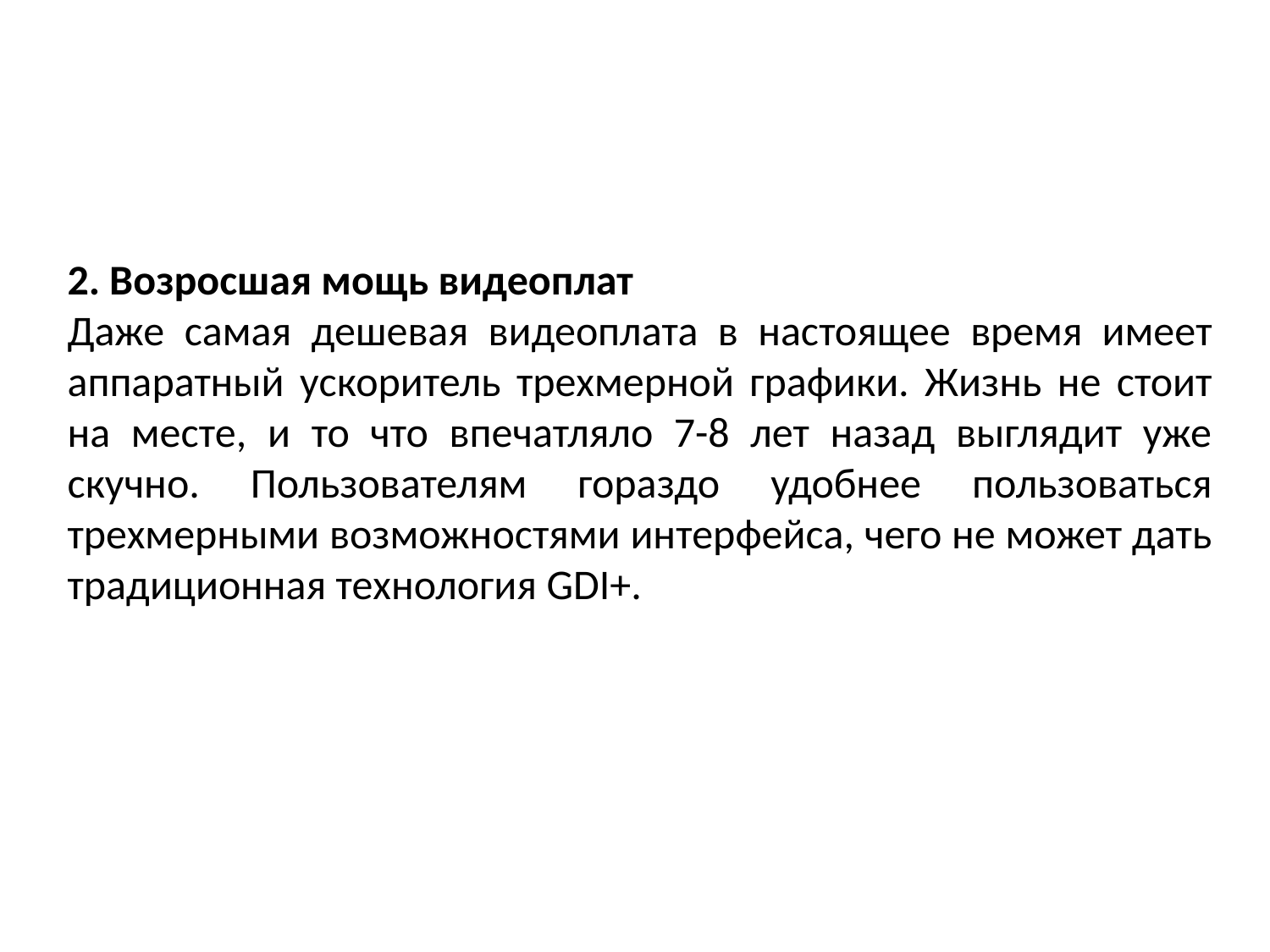

2. Возросшая мощь видеоплат
Даже самая дешевая видеоплата в настоящее время имеет аппаратный ускоритель трехмерной графики. Жизнь не стоит на месте, и то что впечатляло 7-8 лет назад выглядит уже скучно. Пользователям гораздо удобнее пользоваться трехмерными возможностями интерфейса, чего не может дать традиционная технология GDI+.